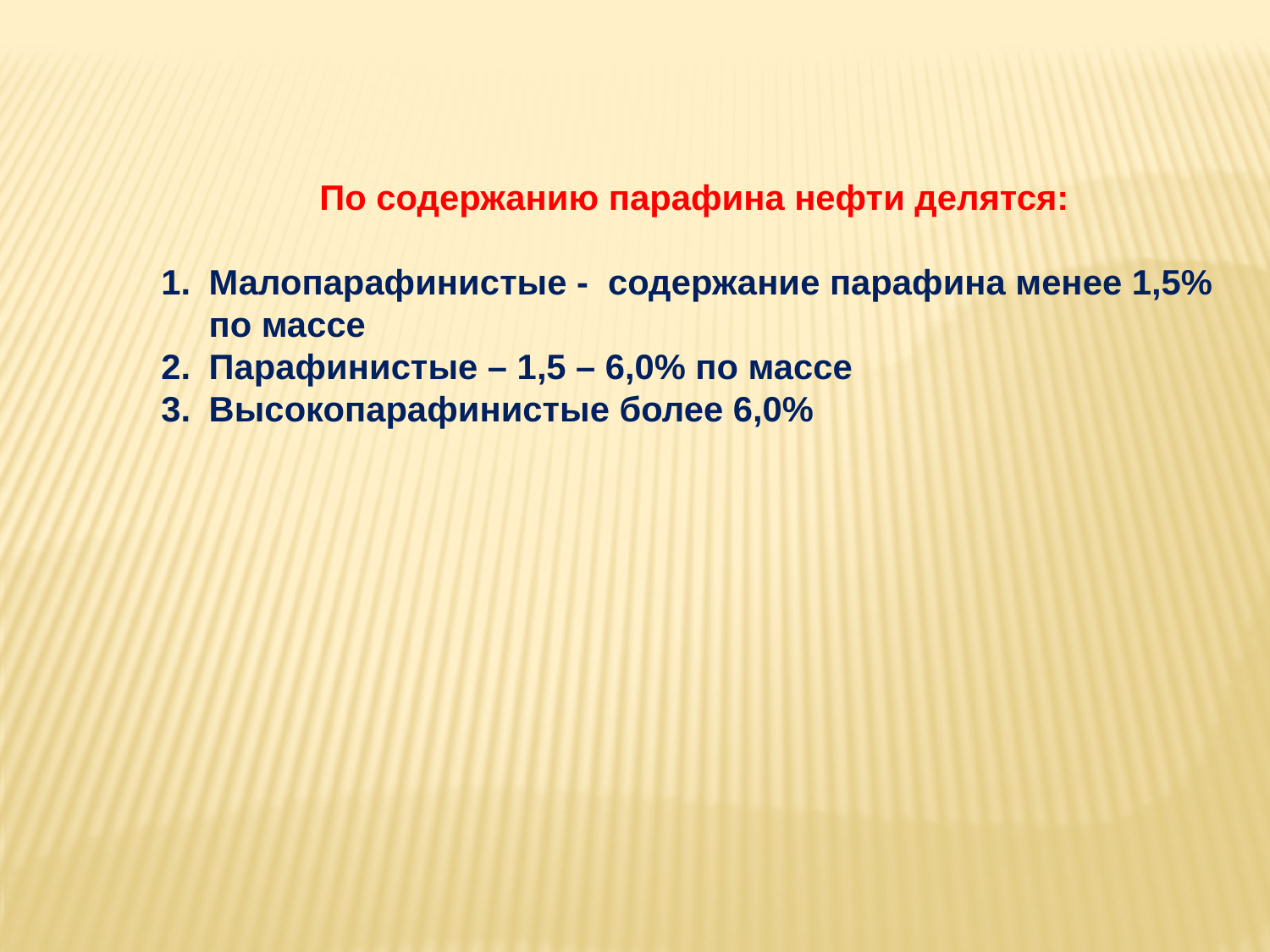

По содержанию парафина нефти делятся:

Малопарафинистые -  содержание парафина менее 1,5% по массе
Парафинистые – 1,5 – 6,0% по массе
Высокопарафинистые более 6,0%